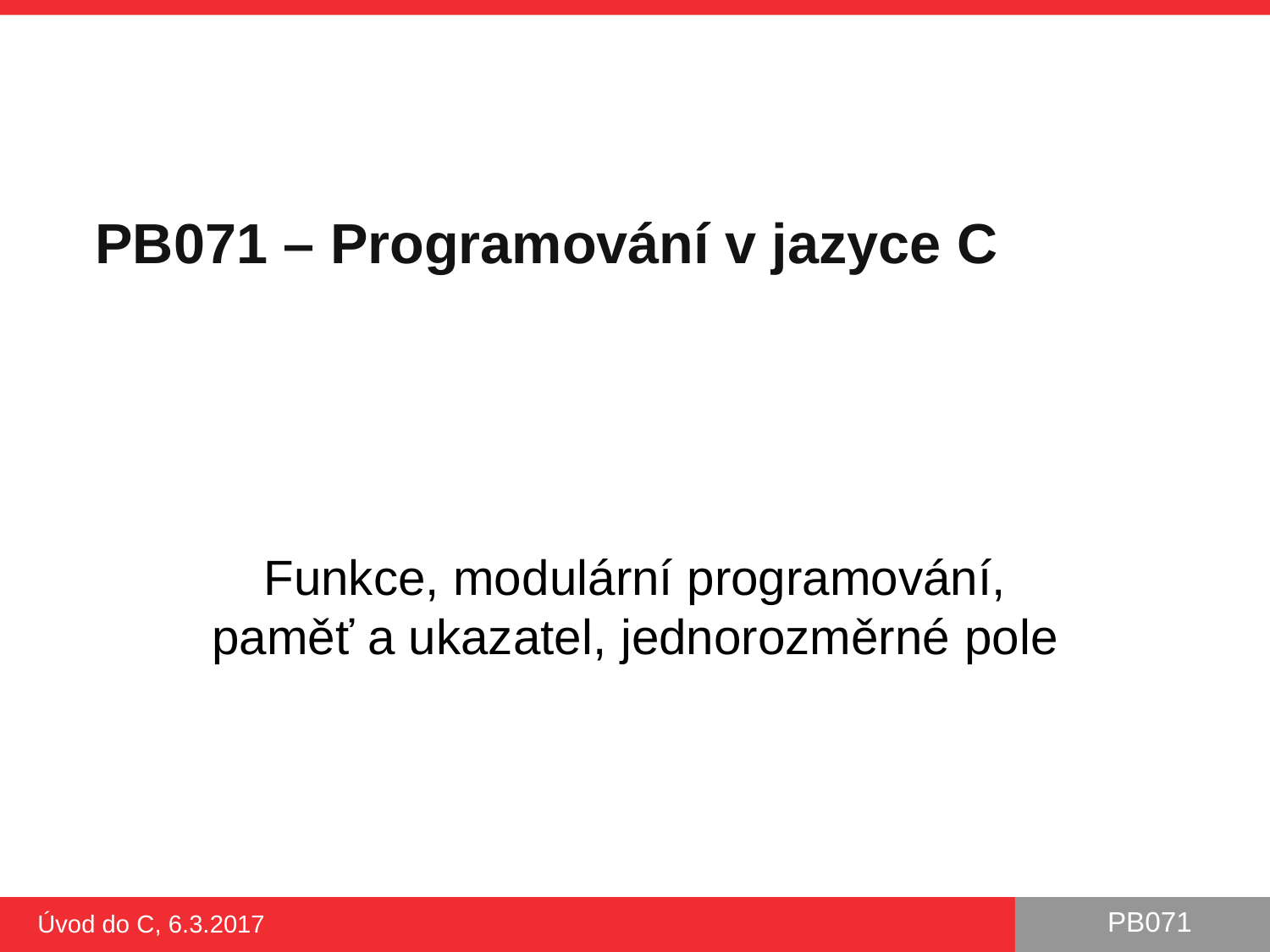

# PB071 – Programování v jazyce C
Funkce, modulární programování, paměť a ukazatel, jednorozměrné pole
Úvod do C, 6.3.2017